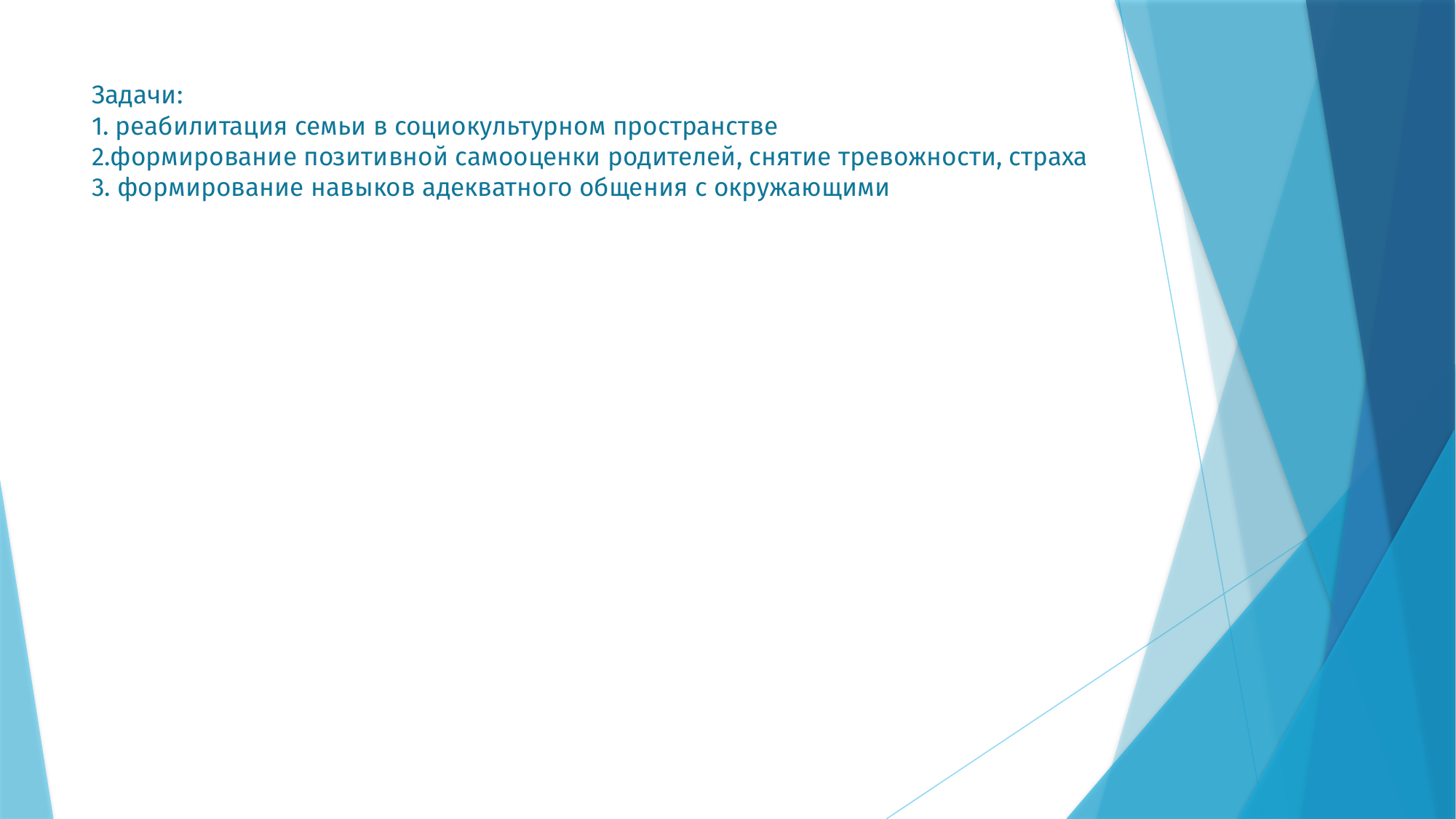

# Задачи: 1. реабилитация семьи в социокультурном пространстве 2.формирование позитивной самооценки родителей, снятие тревожности, страха 3. формирование навыков адекватного общения с окружающими